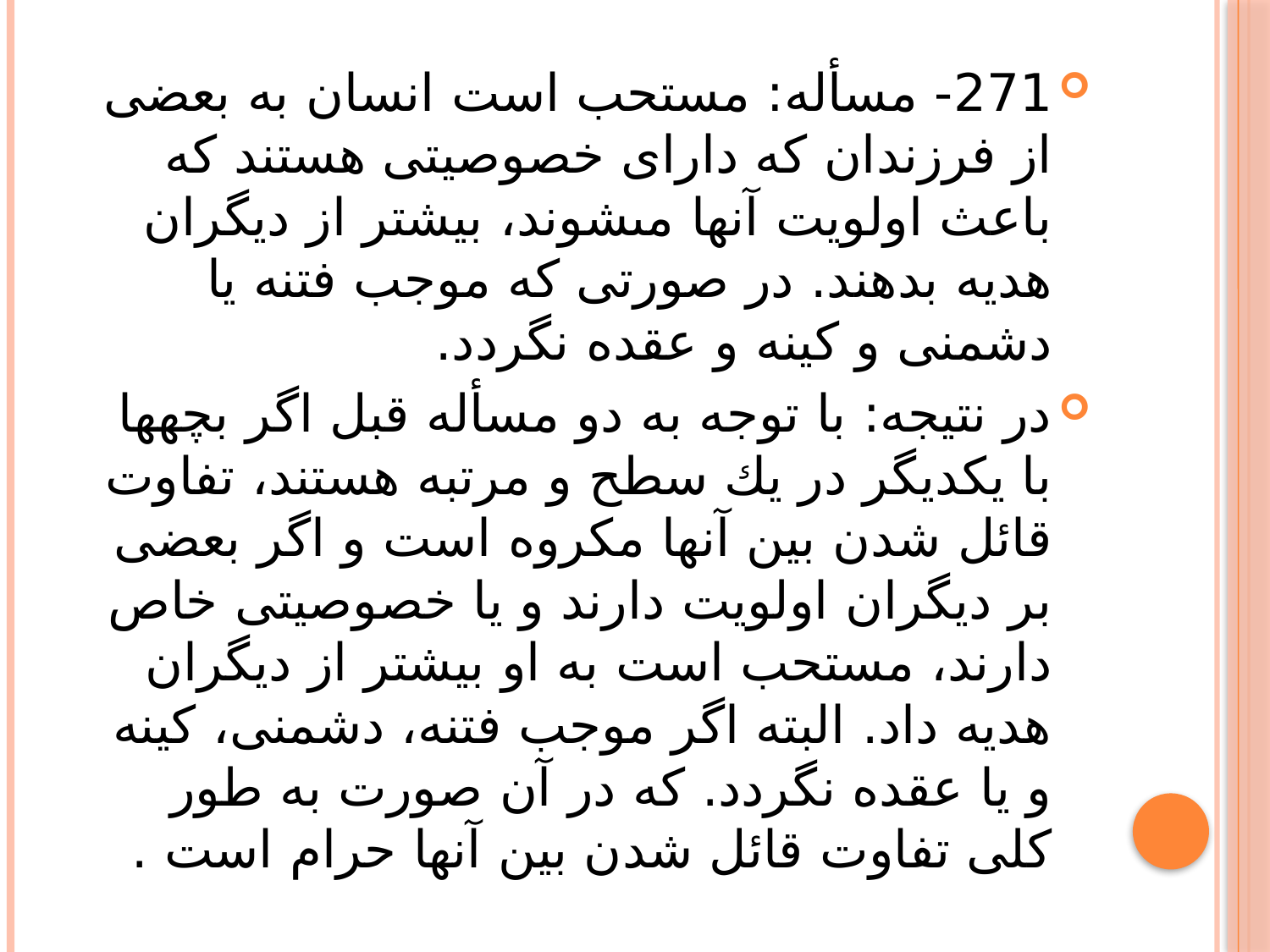

#
271- مسأله: مستحب است انسان به بعضى از فرزندان كه داراى خصوصيتى هستند كه باعث اولويت آنها مى‏شوند، بيشتر از ديگران هديه بدهند. در صورتى كه موجب فتنه يا دشمنى و كينه و عقده نگردد.
در نتيجه: با توجه به دو مسأله قبل اگر بچه‏ها با يكديگر در يك سطح و مرتبه هستند، تفاوت قائل شدن بين آنها مكروه است و اگر بعضى بر ديگران اولويت دارند و يا خصوصيتى خاص دارند، مستحب است به او بيشتر از ديگران هديه داد. البته اگر موجب فتنه، دشمنى، كينه و يا عقده نگردد. كه در آن صورت به طور كلى تفاوت قائل شدن بين آنها حرام است .